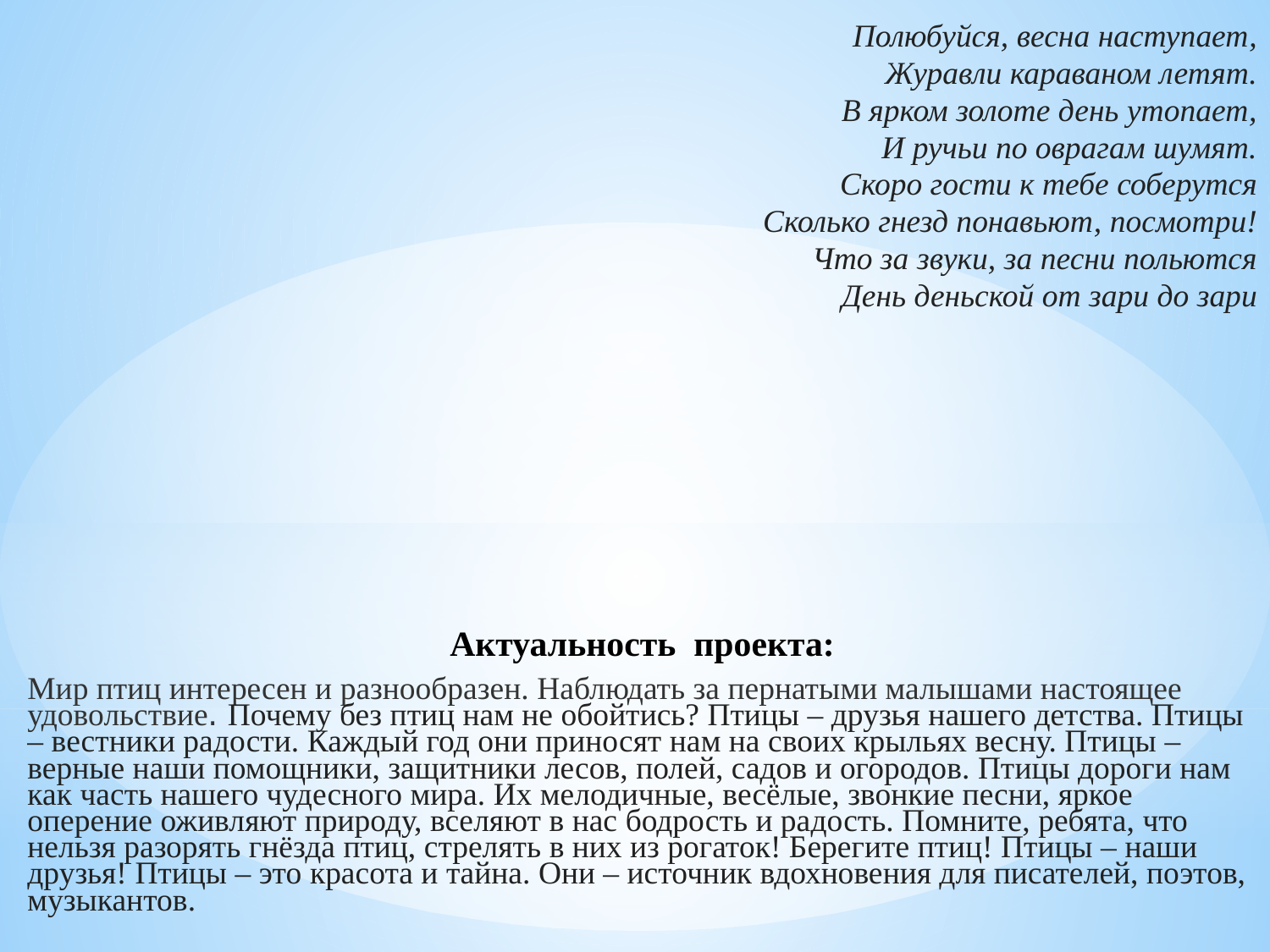

Полюбуйся, весна наступает,
Журавли караваном летят.
В ярком золоте день утопает,
И ручьи по оврагам шумят.
Скоро гости к тебе соберутся
Сколько гнезд понавьют, посмотри!
Что за звуки, за песни польются
День деньской от зари до зари
Актуальность  проекта:
Мир птиц интересен и разнообразен. Наблюдать за пернатыми малышами настоящее удовольствие. Почему без птиц нам не обойтись? Птицы – друзья нашего детства. Птицы – вестники радости. Каждый год они приносят нам на своих крыльях весну. Птицы – верные наши помощники, защитники лесов, полей, садов и огородов. Птицы дороги нам как часть нашего чудесного мира. Их мелодичные, весёлые, звонкие песни, яркое оперение оживляют природу, вселяют в нас бодрость и радость. Помните, ребята, что нельзя разорять гнёзда птиц, стрелять в них из рогаток! Берегите птиц! Птицы – наши друзья! Птицы – это красота и тайна. Они – источник вдохновения для писателей, поэтов, музыкантов.